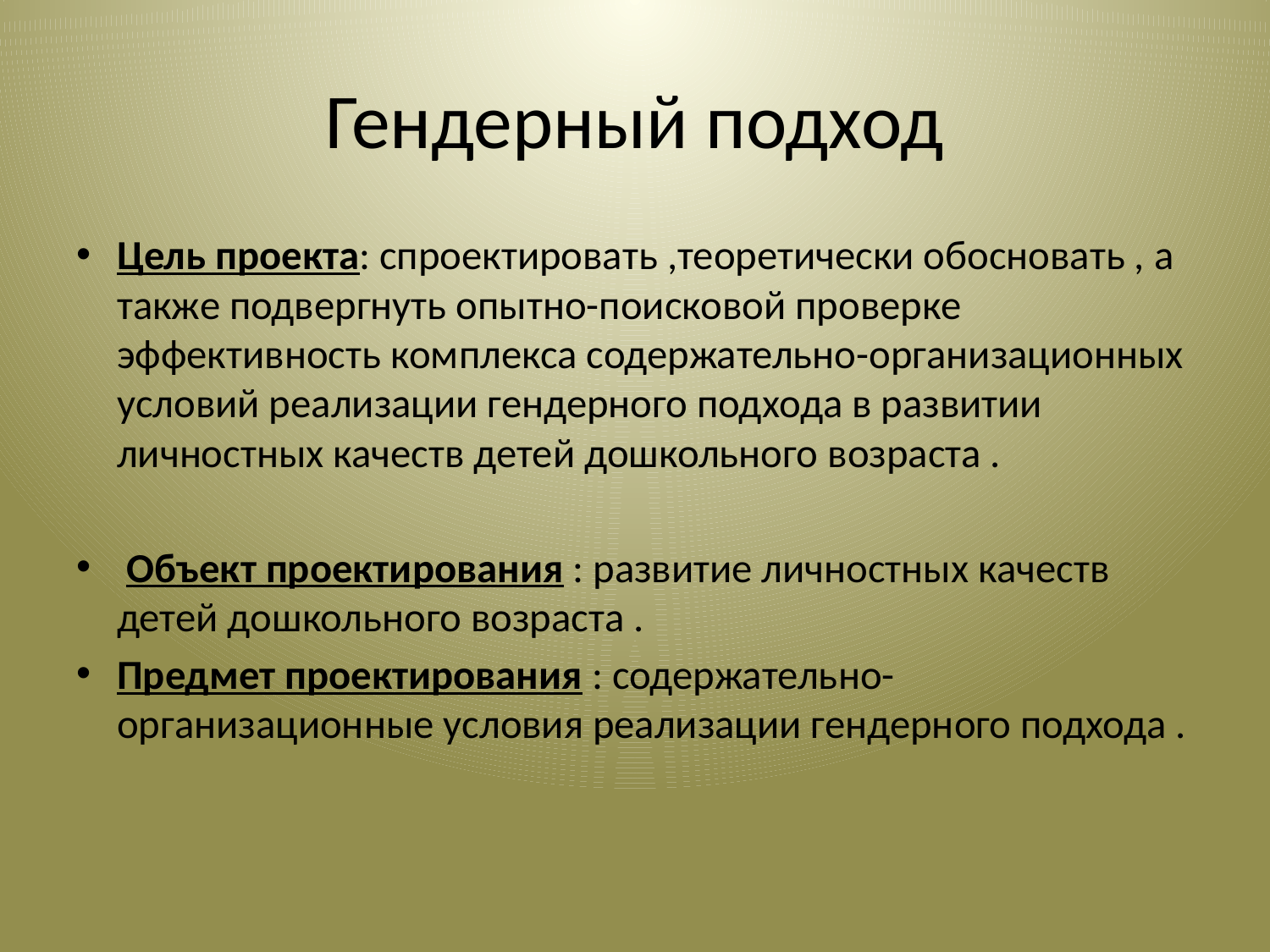

# Гендерный подход
Цель проекта: спроектировать ,теоретически обосновать , а также подвергнуть опытно-поисковой проверке эффективность комплекса содержательно-организационных условий реализации гендерного подхода в развитии личностных качеств детей дошкольного возраста .

 Объект проектирования : развитие личностных качеств детей дошкольного возраста .
Предмет проектирования : содержательно-организационные условия реализации гендерного подхода .